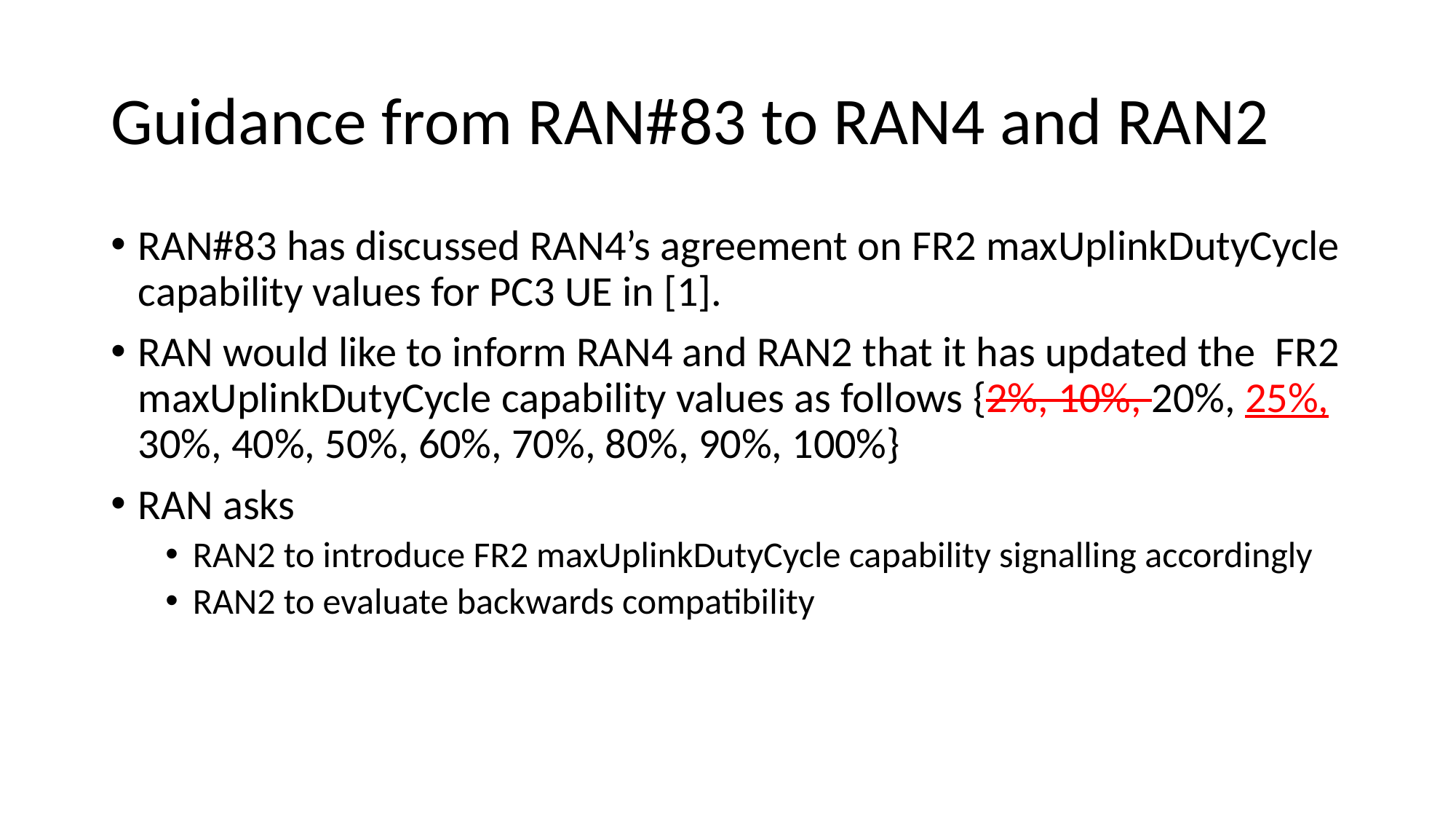

# Guidance from RAN#83 to RAN4 and RAN2
RAN#83 has discussed RAN4’s agreement on FR2 maxUplinkDutyCycle capability values for PC3 UE in [1].
RAN would like to inform RAN4 and RAN2 that it has updated the  FR2 maxUplinkDutyCycle capability values as follows {2%, 10%, 20%, 25%, 30%, 40%, 50%, 60%, 70%, 80%, 90%, 100%}
RAN asks
RAN2 to introduce FR2 maxUplinkDutyCycle capability signalling accordingly
RAN2 to evaluate backwards compatibility